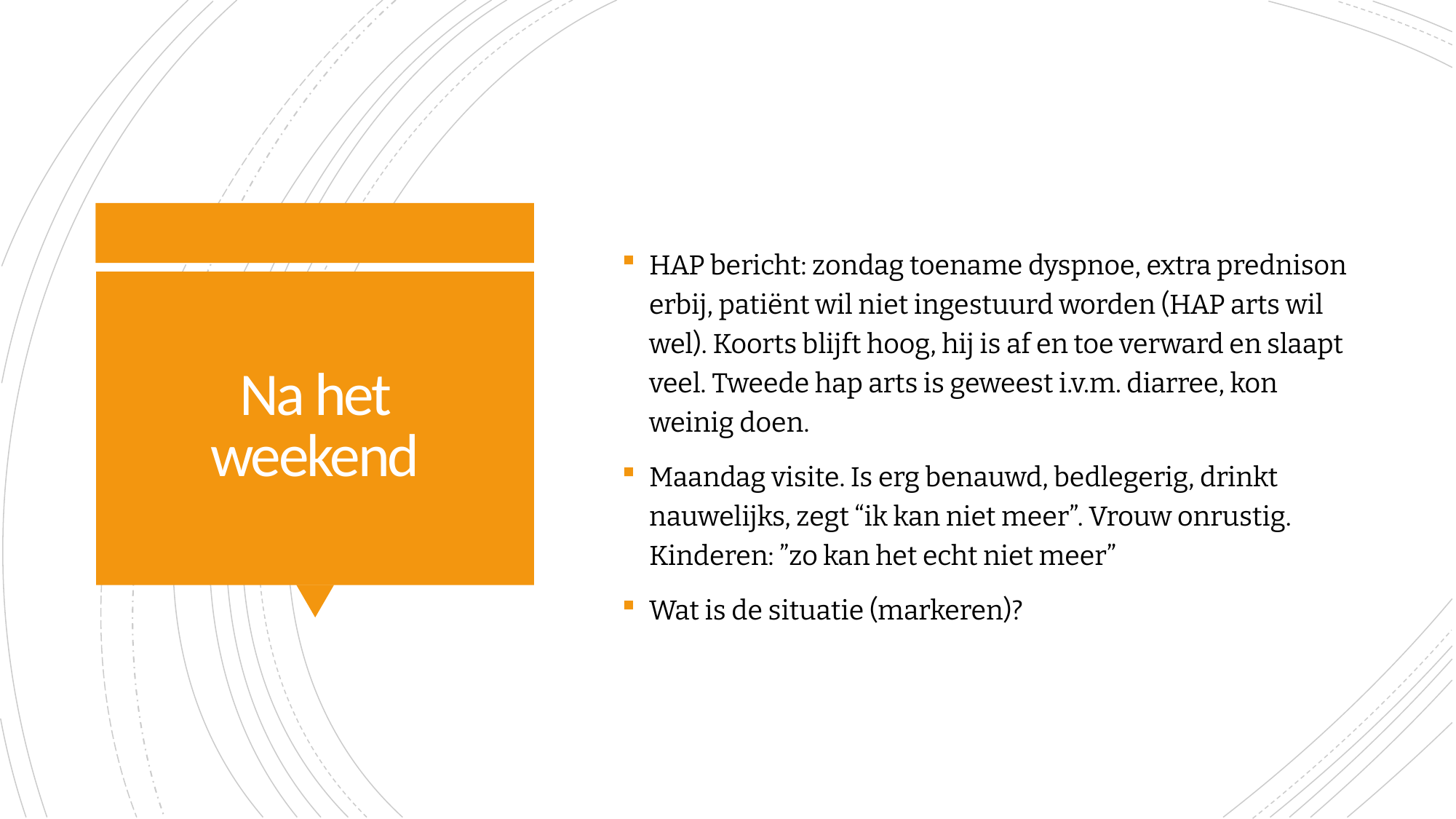

HAP bericht: zondag toename dyspnoe, extra prednison erbij, patiënt wil niet ingestuurd worden (HAP arts wil wel). Koorts blijft hoog, hij is af en toe verward en slaapt veel. Tweede hap arts is geweest i.v.m. diarree, kon weinig doen.
Maandag visite. Is erg benauwd, bedlegerig, drinkt nauwelijks, zegt “ik kan niet meer”. Vrouw onrustig. Kinderen: ”zo kan het echt niet meer”
Wat is de situatie (markeren)?
# Na het weekend